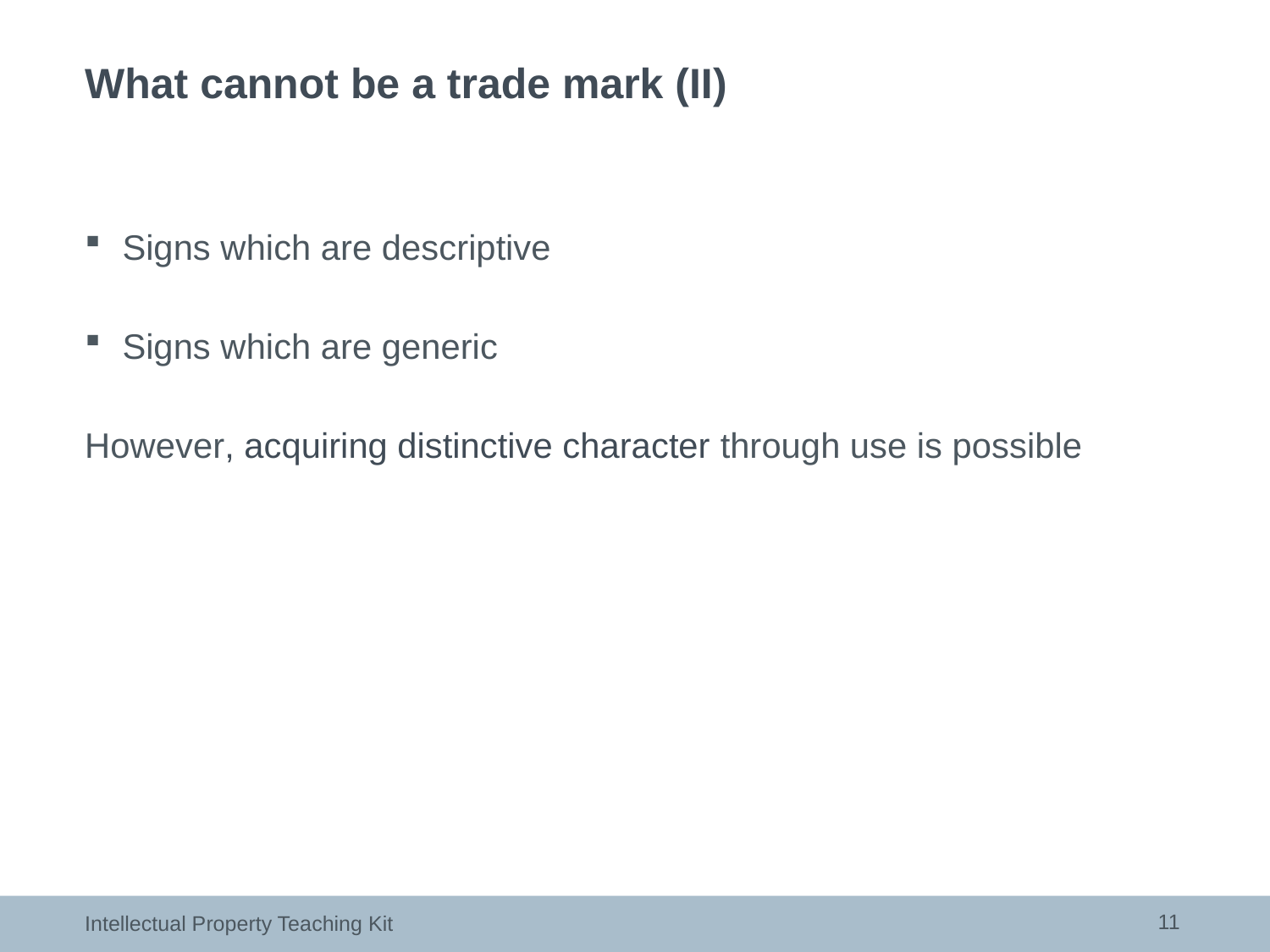

# What cannot be a trade mark (II)
Signs which are descriptive

Signs which are generic

However, acquiring distinctive character through use is possible

11
Intellectual Property Teaching Kit